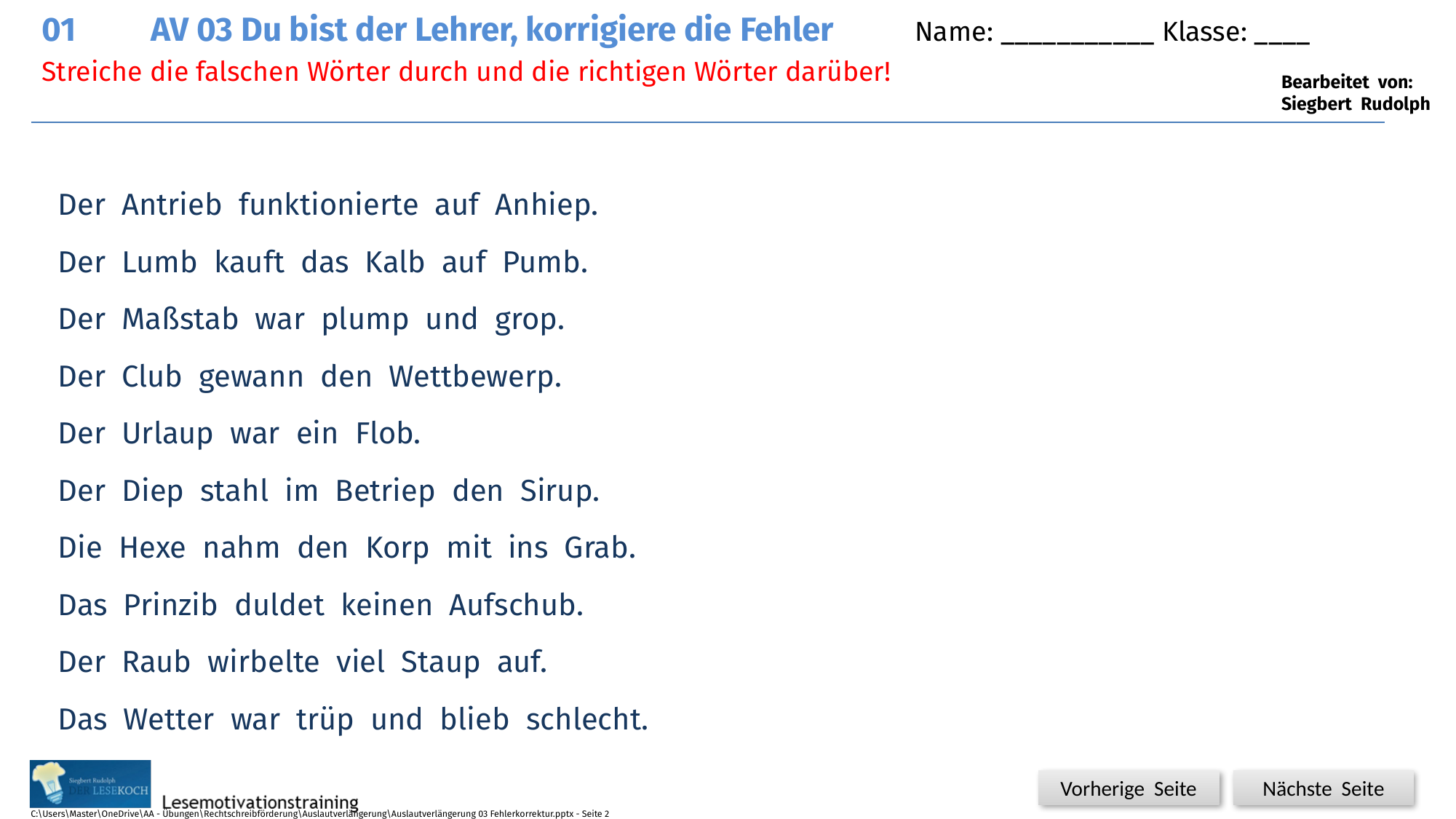

01	AV 03 Du bist der Lehrer, korrigiere die Fehler	Name: ___________ Klasse: ____
Streiche die falschen Wörter durch und die richtigen Wörter darüber!
Der  Antrieb  funktionierte  auf  Anhiep.
Der  Lumb  kauft  das  Kalb  auf  Pumb.
Der  Maßstab  war  plump  und  grop.
Der  Club  gewann  den  Wettbewerp.
Der  Urlaup  war  ein  Flob.
Der  Diep  stahl  im  Betriep  den  Sirup.
Die  Hexe  nahm  den  Korp  mit  ins  Grab.
Das  Prinzib  duldet  keinen  Aufschub.
Der  Raub  wirbelte  viel  Staup  auf.
Das  Wetter  war  trüp  und  blieb  schlecht.
C:\Users\Master\OneDrive\AA - Übungen\Rechtschreibförderung\Auslautverlängerung\Auslautverlängerung 03 Fehlerkorrektur.pptx - Seite 2